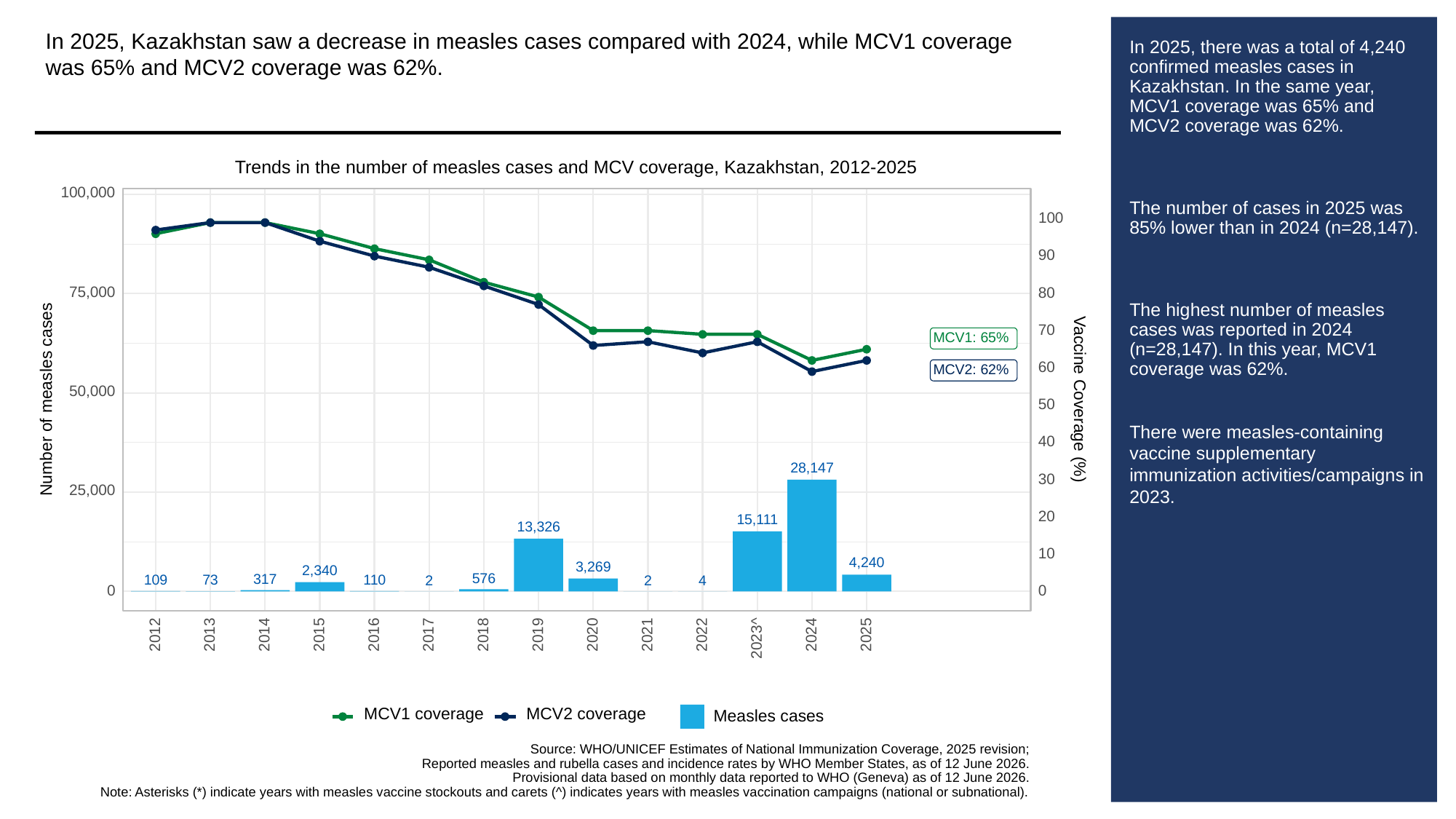

In 2025, Kazakhstan saw a decrease in measles cases compared with 2024, while MCV1 coverage was 65% and MCV2 coverage was 62%.
# In 2025, there was a total of 4,240 confirmed measles cases in Kazakhstan. In the same year, MCV1 coverage was 65% and MCV2 coverage was 62%.

The number of cases in 2025 was 85% lower than in 2024 (n=28,147).

The highest number of measles cases was reported in 2024 (n=28,147). In this year, MCV1 coverage was 62%.

There were measles-containing vaccine supplementary immunization activities/campaigns in 2023.

Trends in the number of measles cases and MCV coverage, Kazakhstan, 2012-2025
100,000

100

90

75,000
80

70

MCV1: 65%

60
MCV2: 62%

50,000
Vaccine Coverage (%)

Number of measles cases
50
40

28,147
30

25,000

20
15,111
13,326

10
4,240
3,269
2,340
576

317
110
109
73
2
2
4

0
0

2013
2012
2014
2015
2016
2017
2018
2019
2020
2021
2022
2024
2025
2023^

MCV1 coverage
MCV2 coverage
Measles cases

Source: WHO/UNICEF Estimates of National Immunization Coverage, 2025 revision;
Reported measles and rubella cases and incidence rates by WHO Member States, as of 12 June 2026.
Provisional data based on monthly data reported to WHO (Geneva) as of 12 June 2026.
Note: Asterisks (*) indicate years with measles vaccine stockouts and carets (^) indicates years with measles vaccination campaigns (national or subnational).